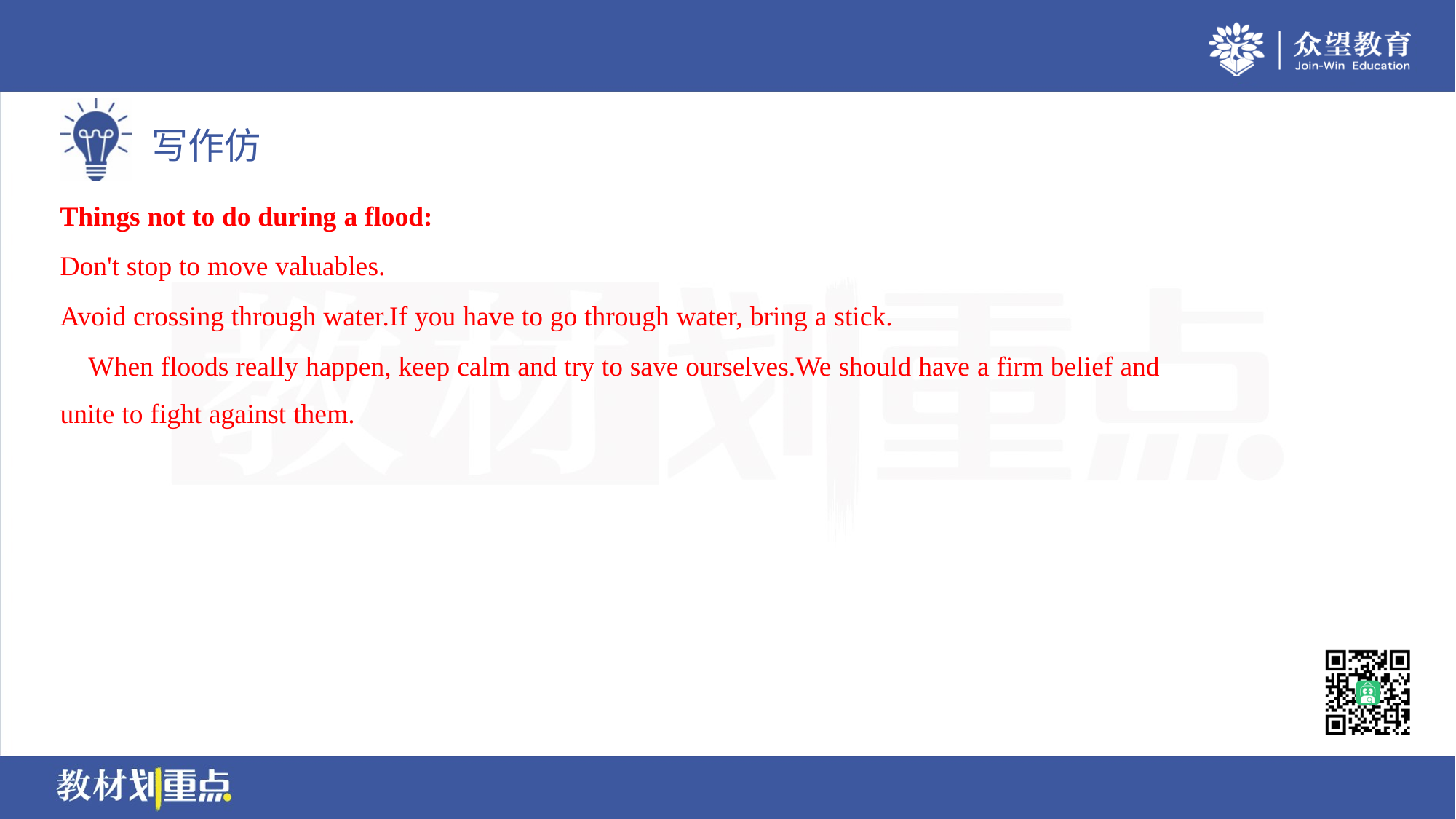

Things not to do during a flood:
Don't stop to move valuables.
Avoid crossing through water.If you have to go through water, bring a stick.
    When floods really happen, keep calm and try to save ourselves.We should have a firm belief and
unite to fight against them.